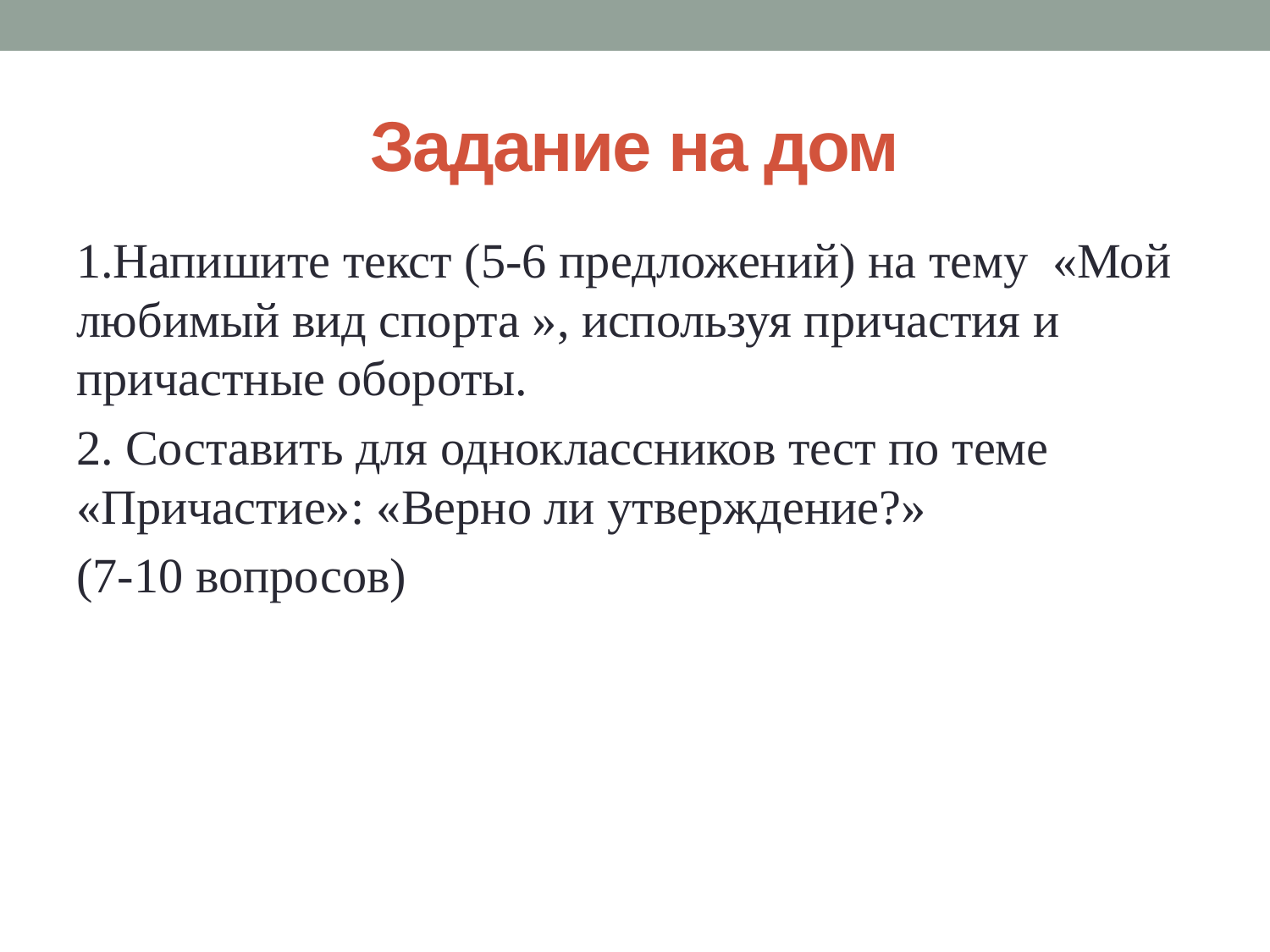

# Задание на дом
1.Напишите текст (5-6 предложений) на тему  «Мой любимый вид спорта », используя причастия и причастные обороты.
2. Составить для одноклассников тест по теме «Причастие»: «Верно ли утверждение?»
(7-10 вопросов)